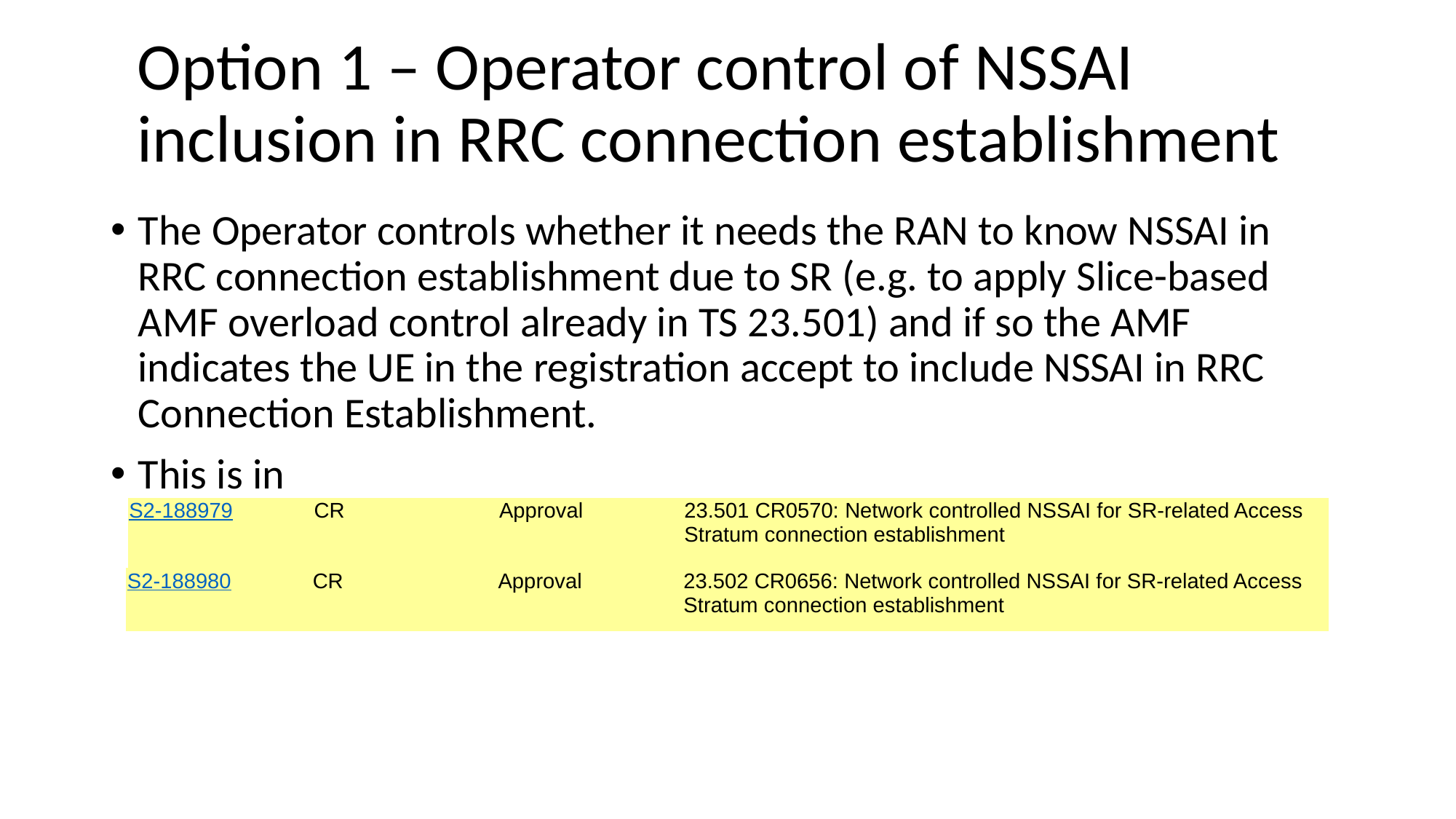

# Option 1 – Operator control of NSSAI inclusion in RRC connection establishment
The Operator controls whether it needs the RAN to know NSSAI in RRC connection establishment due to SR (e.g. to apply Slice-based AMF overload control already in TS 23.501) and if so the AMF indicates the UE in the registration accept to include NSSAI in RRC Connection Establishment.
This is in

| S2-188979 | CR | Approval | 23.501 CR0570: Network controlled NSSAI for SR-related Access Stratum connection establishment |
| --- | --- | --- | --- |
| S2-188980 | CR | Approval | 23.502 CR0656: Network controlled NSSAI for SR-related Access Stratum connection establishment |
| --- | --- | --- | --- |